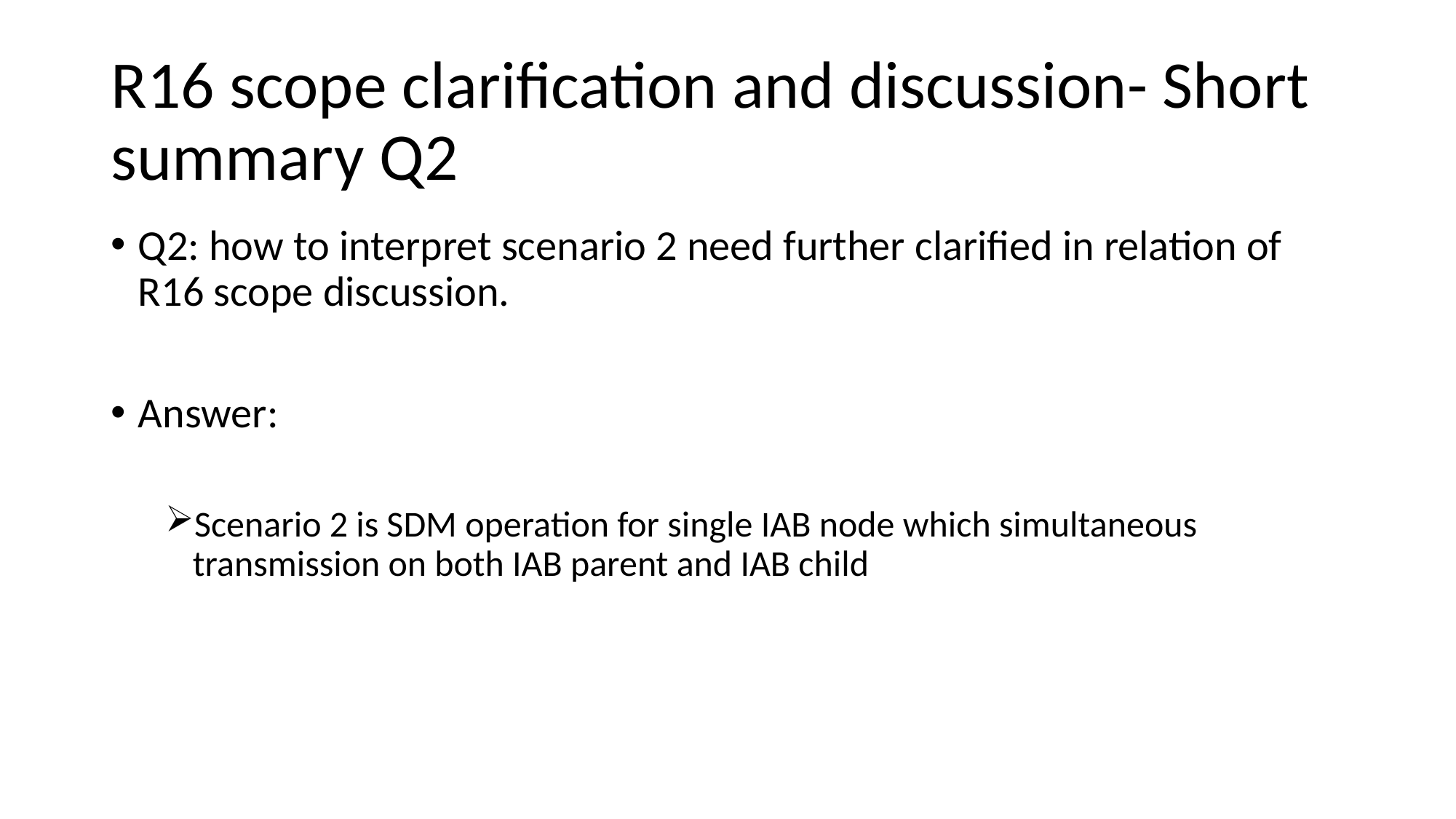

# R16 scope clarification and discussion- Short summary Q2
Q2: how to interpret scenario 2 need further clarified in relation of R16 scope discussion.

Answer:

Scenario 2 is SDM operation for single IAB node which simultaneous transmission on both IAB parent and IAB child